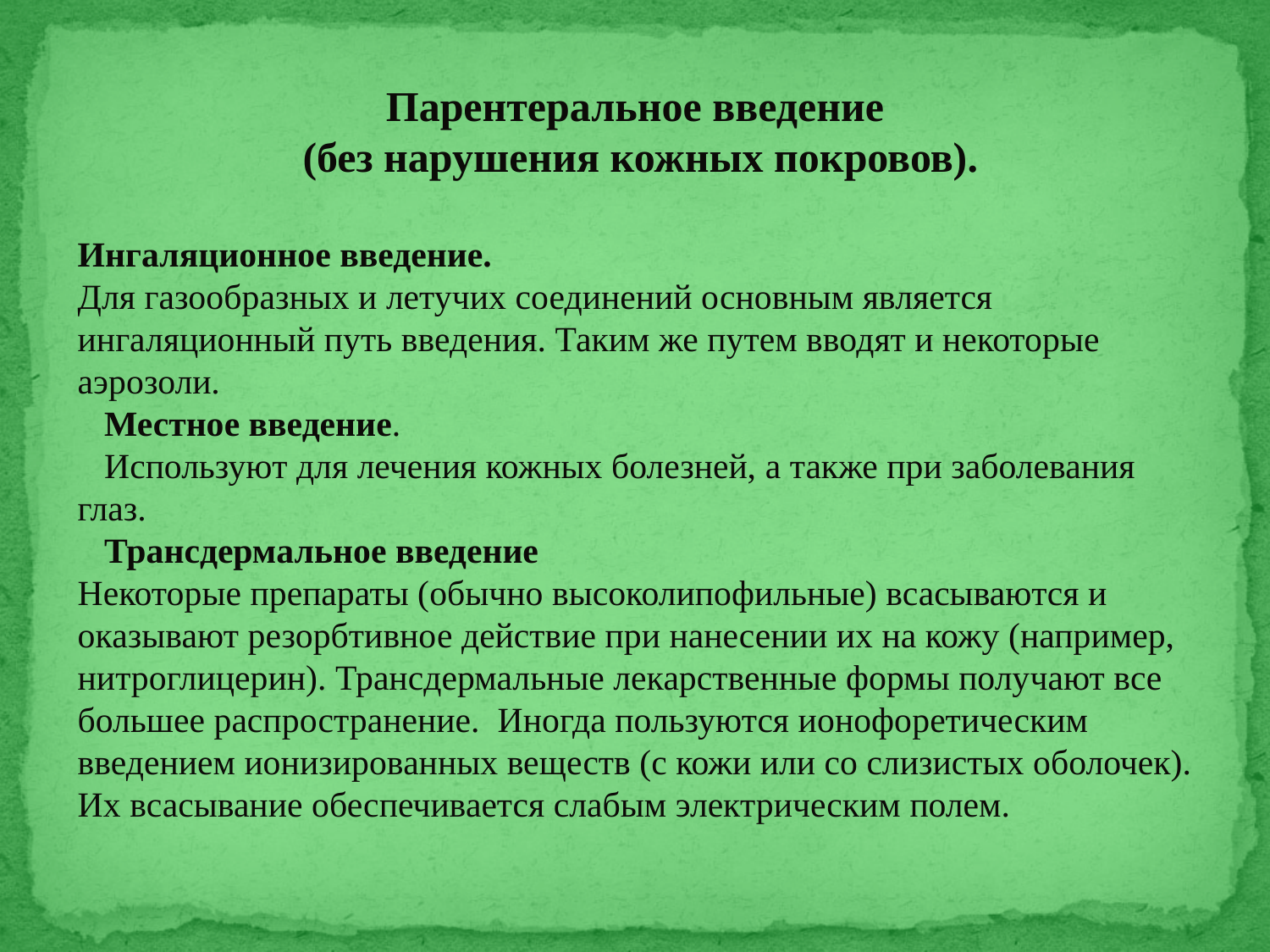

Парентеральное введение
 (без нарушения кожных покровов).

Ингаляционное введение.
Для газообразных и летучих соединений основным является ингаляционный путь введения. Таким же путем вводят и некоторые аэрозоли.
   Местное введение.
   Используют для лечения кожных болезней, а также при заболевания глаз.
   Трансдермальное введение
Некоторые препараты (обычно высоколипофильные) всасываются и оказывают резорбтивное действие при нанесении их на кожу (например, нитроглицерин). Трансдермальные лекарственные формы получают все большее распространение.  Иногда пользуются ионофоретическим введением ионизированных веществ (с кожи или со слизистых оболочек). Их всасывание обеспечивается слабым электрическим полем.